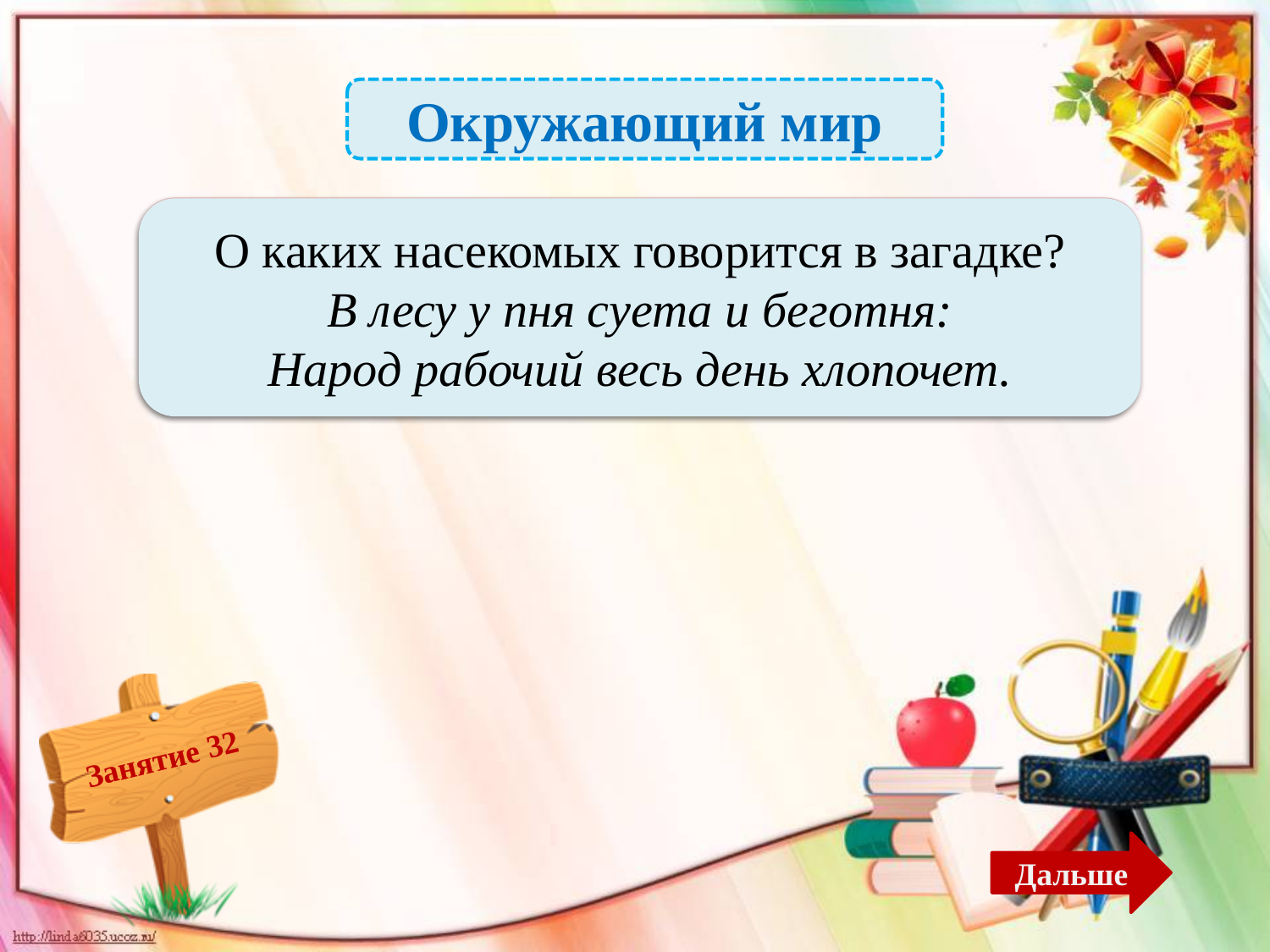

Окружающий мир
 О муравьях – 1б.
О каких насекомых говорится в загадке?
В лесу у пня суета и беготня:
Народ рабочий весь день хлопочет.

Дальше